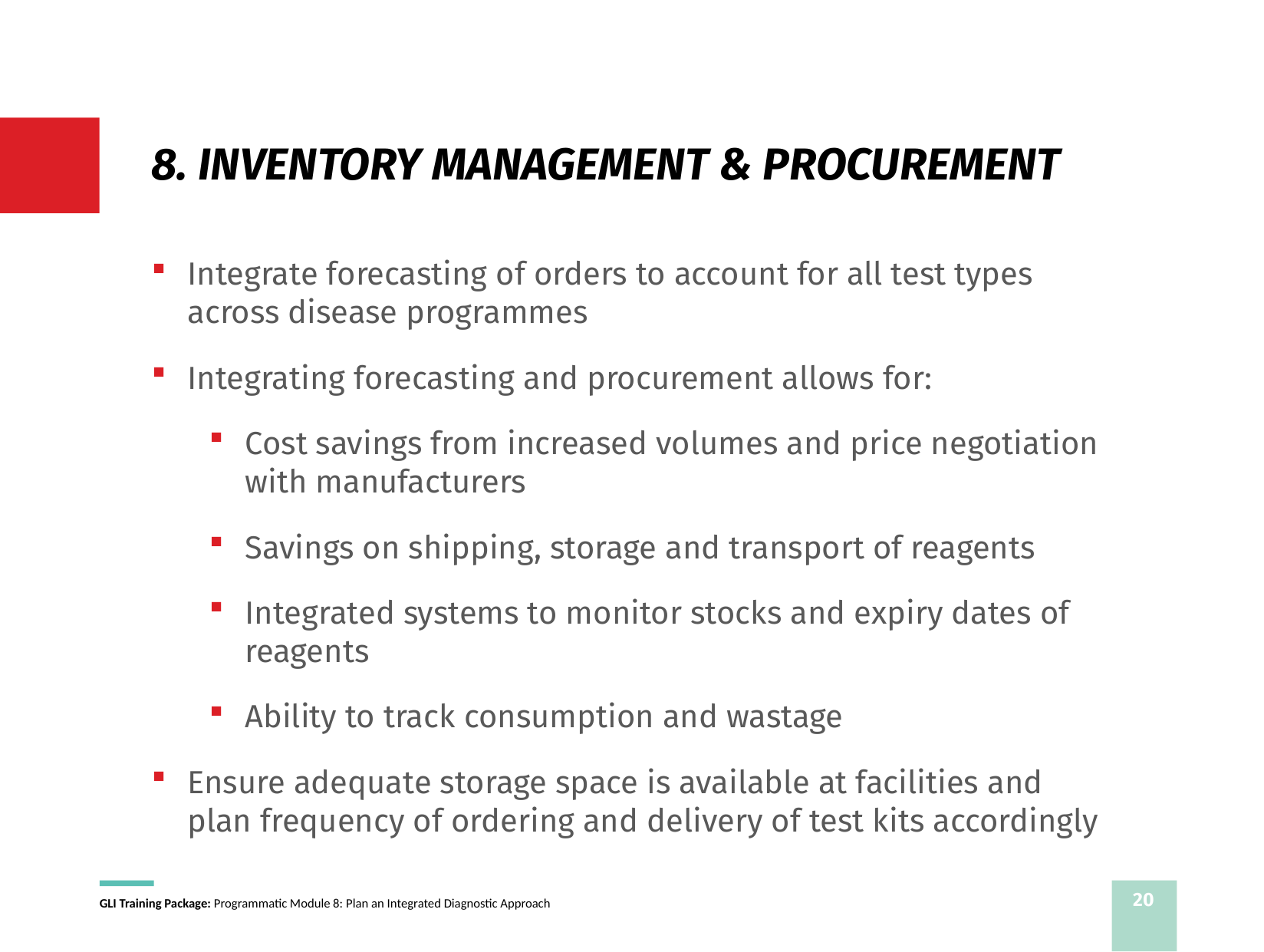

# 8. INVENTORY MANAGEMENT & PROCUREMENT
Integrate forecasting of orders to account for all test types across disease programmes
Integrating forecasting and procurement allows for:
Cost savings from increased volumes and price negotiation with manufacturers
Savings on shipping, storage and transport of reagents
Integrated systems to monitor stocks and expiry dates of reagents
Ability to track consumption and wastage
Ensure adequate storage space is available at facilities and plan frequency of ordering and delivery of test kits accordingly